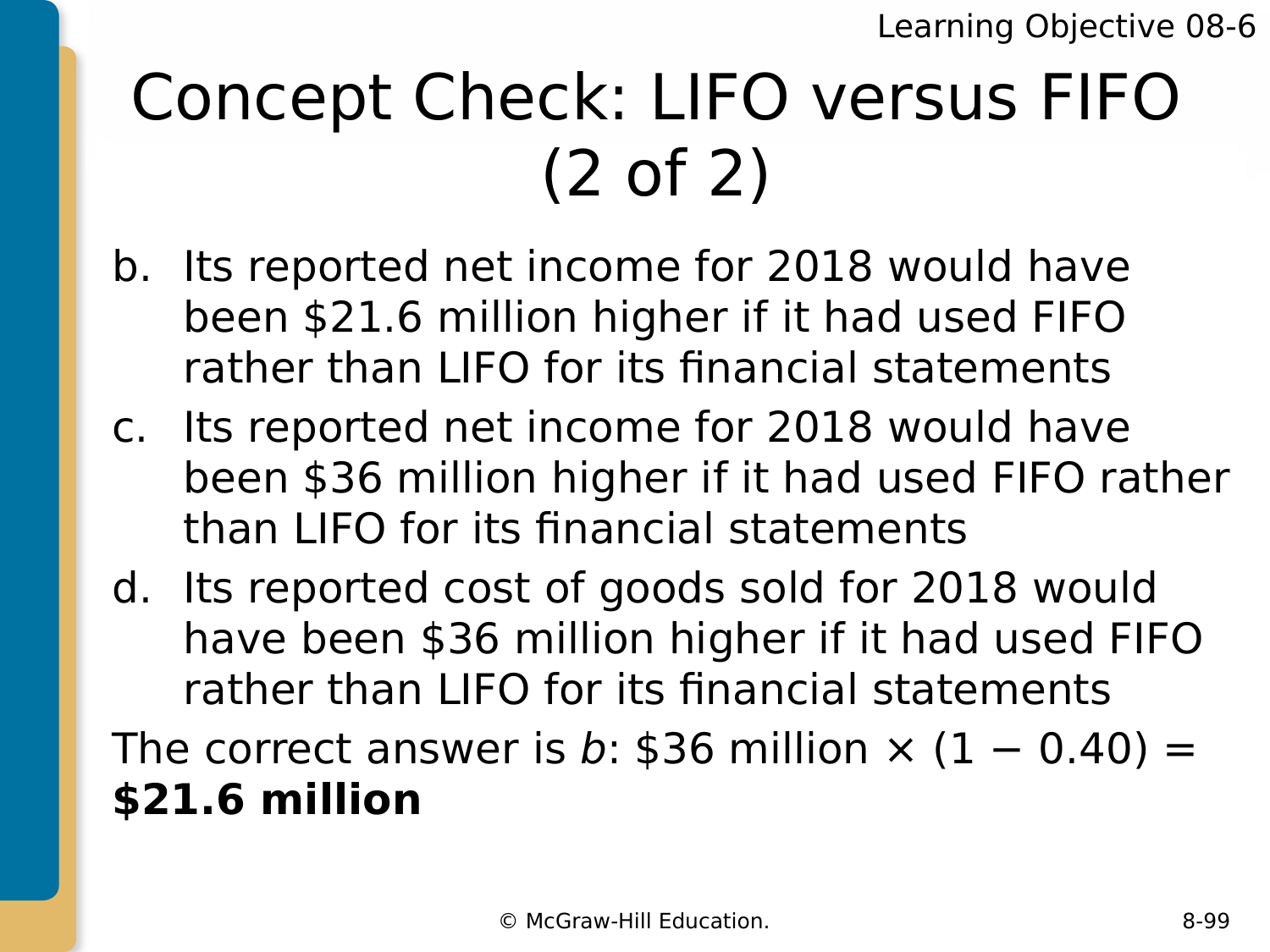

Learning Objective 08-6
# Concept Check: LIFO versus FIFO (2 of 2)
Its reported net income for 2018 would have been $21.6 million higher if it had used FIFO rather than LIFO for its financial statements
Its reported net income for 2018 would have been $36 million higher if it had used FIFO rather than LIFO for its financial statements
Its reported cost of goods sold for 2018 would have been $36 million higher if it had used FIFO rather than LIFO for its financial statements
The correct answer is b: $36 million × (1 − 0.40) = $21.6 million